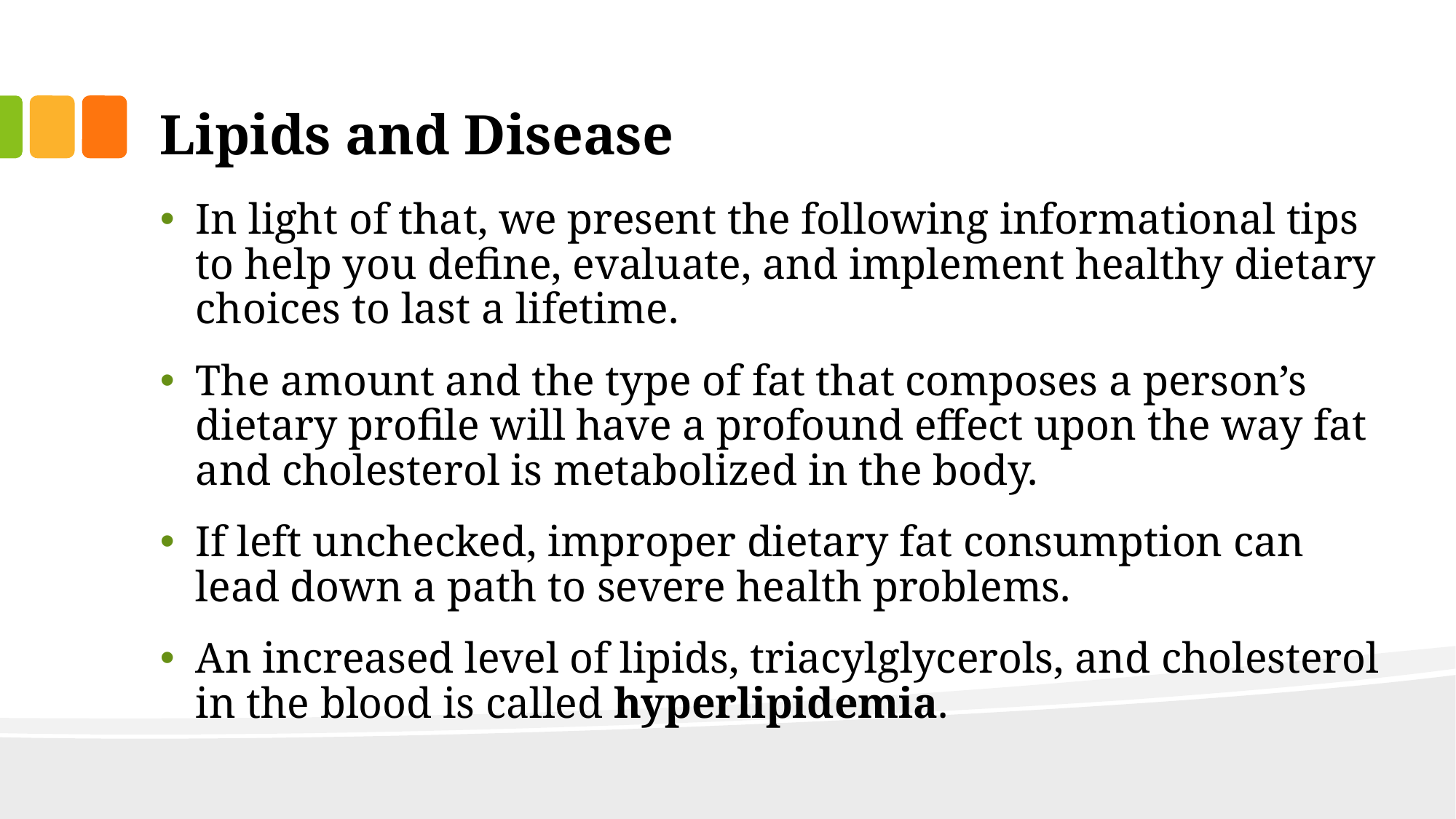

# Lipids and Disease
In light of that, we present the following informational tips to help you define, evaluate, and implement healthy dietary choices to last a lifetime.
The amount and the type of fat that composes a person’s dietary profile will have a profound effect upon the way fat and cholesterol is metabolized in the body.
If left unchecked, improper dietary fat consumption can lead down a path to severe health problems.
An increased level of lipids, triacylglycerols, and cholesterol in the blood is called hyperlipidemia.